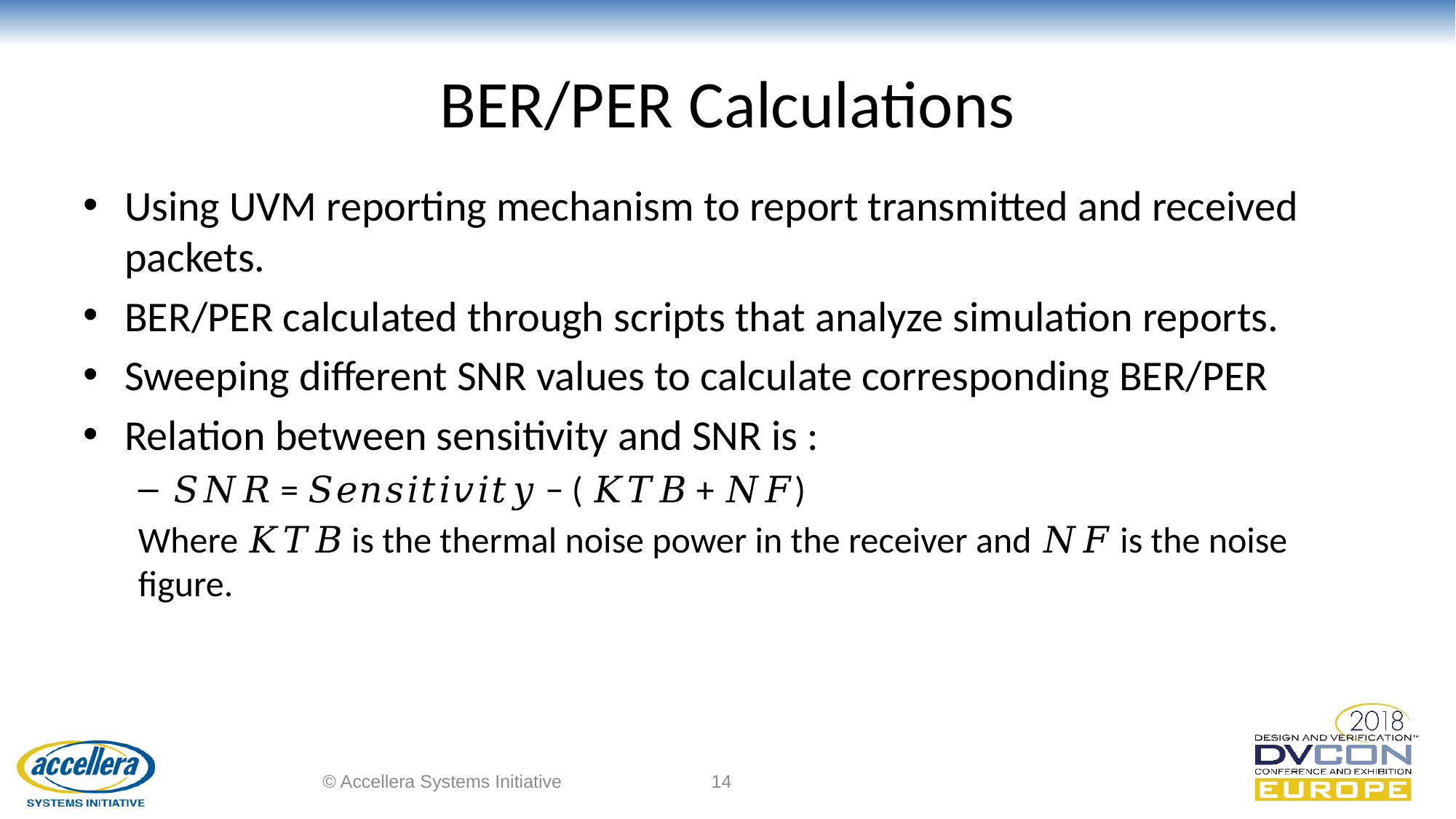

# BER/PER Calculations
Using UVM reporting mechanism to report transmitted and received packets.
BER/PER calculated through scripts that analyze simulation reports.
Sweeping different SNR values to calculate corresponding BER/PER
Relation between sensitivity and SNR is :
𝑆𝑁𝑅 = 𝑆𝑒𝑛𝑠𝑖𝑡𝑖𝑣𝑖𝑡𝑦 − ( 𝐾𝑇𝐵 + 𝑁𝐹)
Where 𝐾𝑇𝐵 is the thermal noise power in the receiver and 𝑁𝐹 is the noise figure.
© Accellera Systems Initiative
14